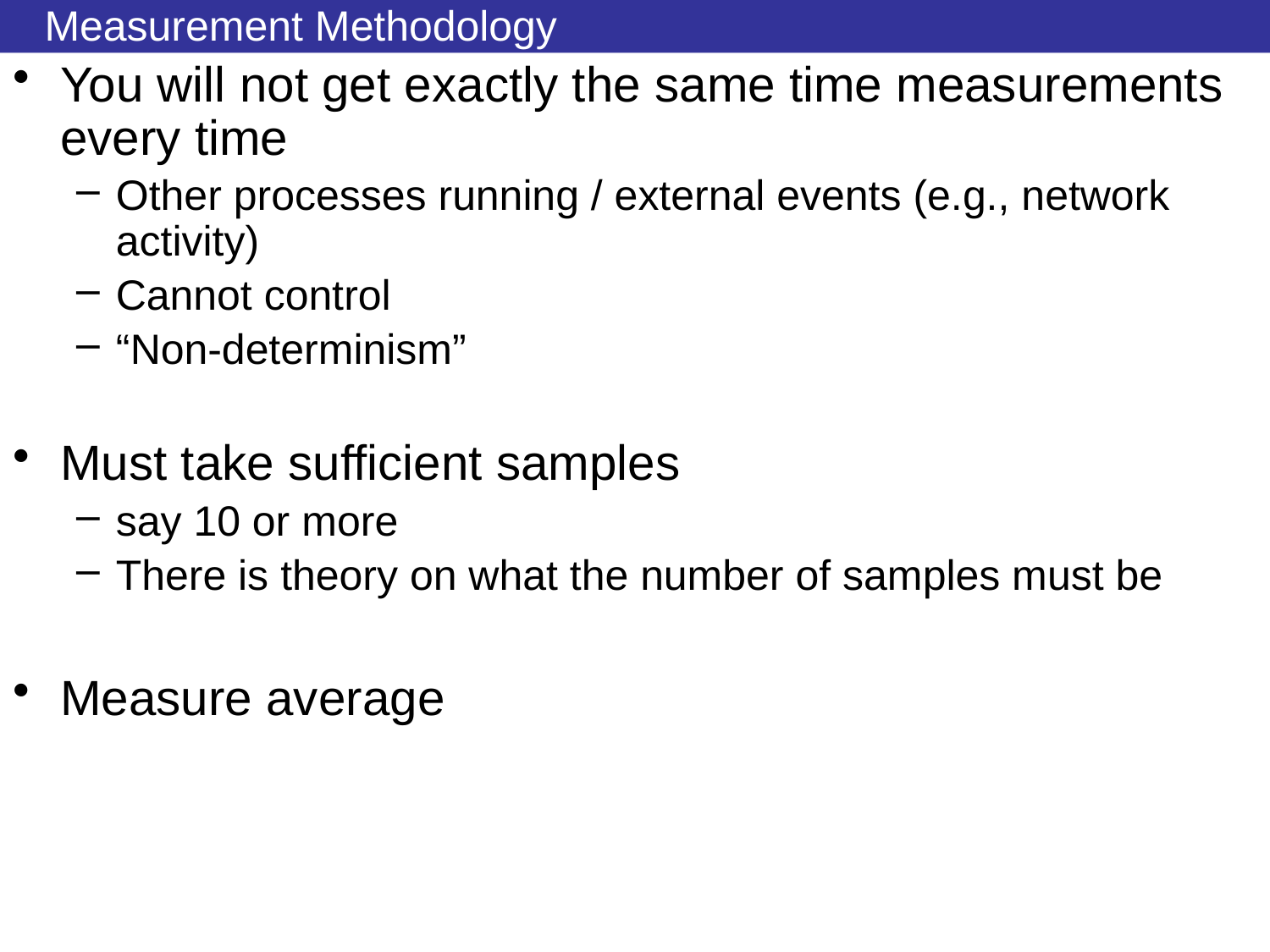

# Measurement Methodology
You will not get exactly the same time measurements every time
Other processes running / external events (e.g., network activity)
Cannot control
“Non-determinism”

Must take sufficient samples
say 10 or more
There is theory on what the number of samples must be

Measure average